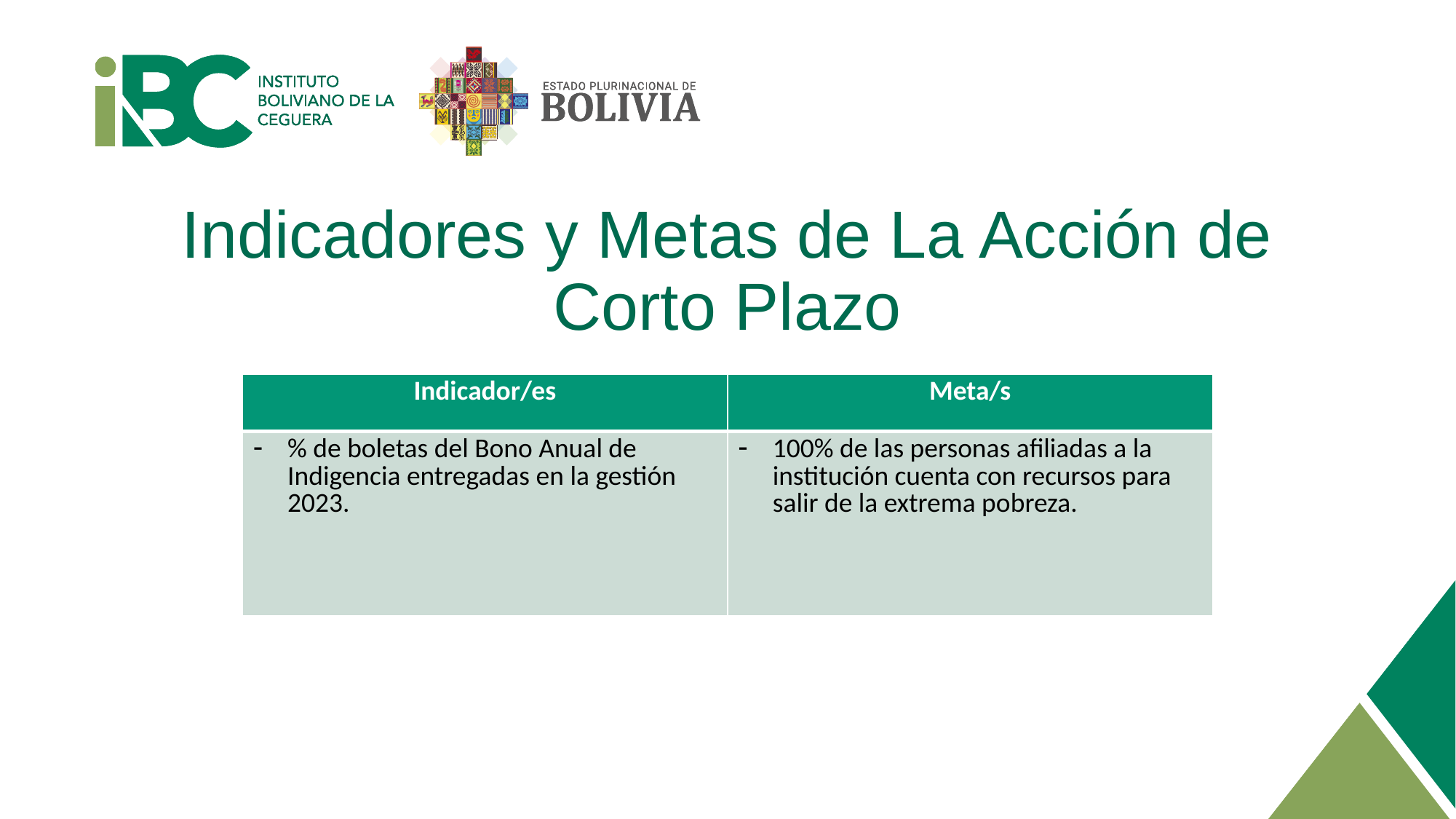

Indicadores y Metas de La Acción de Corto Plazo
| Indicador/es | Meta/s |
| --- | --- |
| % de boletas del Bono Anual de Indigencia entregadas en la gestión 2023. | 100% de las personas afiliadas a la institución cuenta con recursos para salir de la extrema pobreza. |